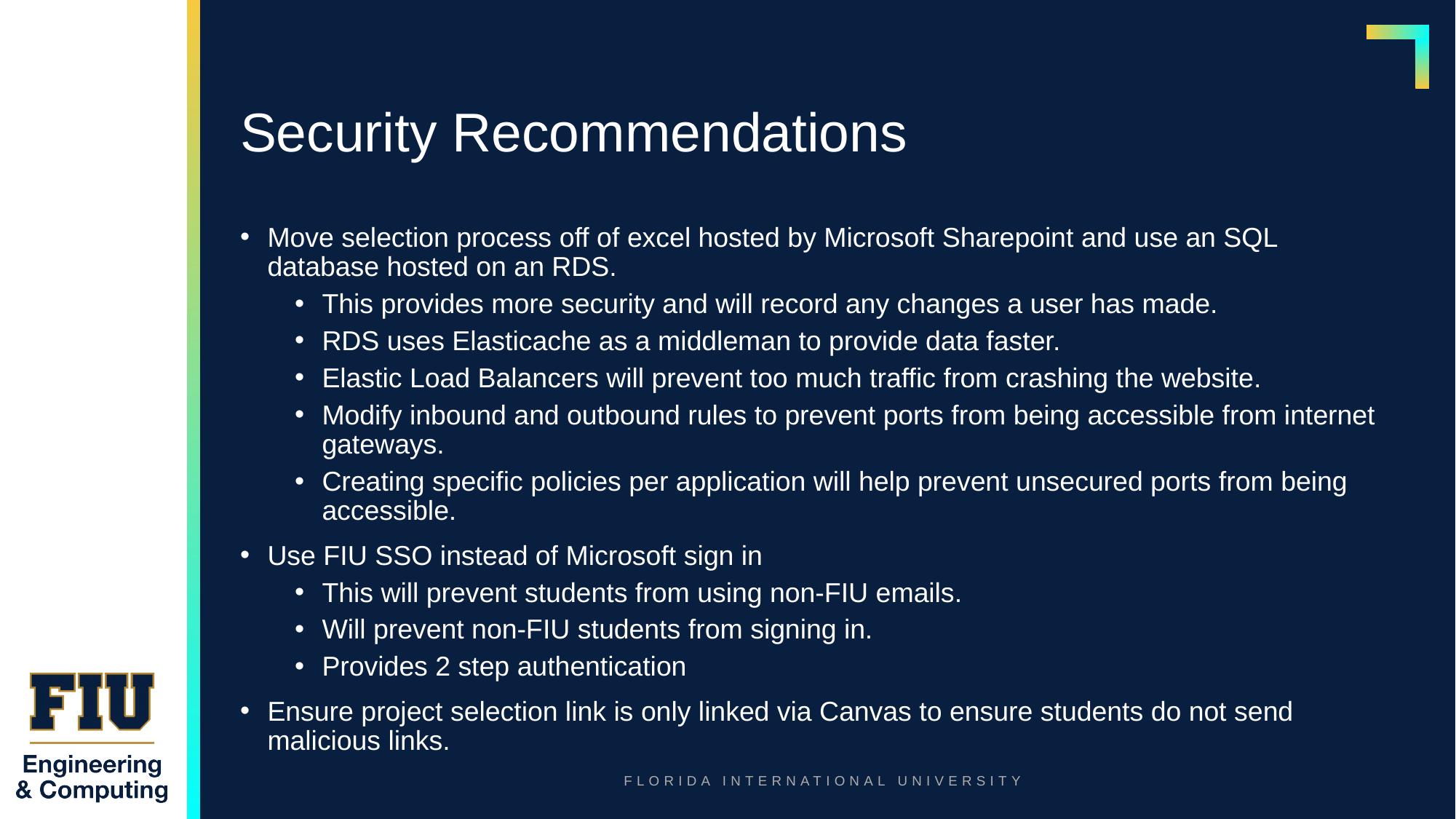

# Security Recommendations
Move selection process off of excel hosted by Microsoft Sharepoint and use an SQL database hosted on an RDS.
This provides more security and will record any changes a user has made.
RDS uses Elasticache as a middleman to provide data faster.
Elastic Load Balancers will prevent too much traffic from crashing the website.
Modify inbound and outbound rules to prevent ports from being accessible from internet gateways.
Creating specific policies per application will help prevent unsecured ports from being accessible.
Use FIU SSO instead of Microsoft sign in
This will prevent students from using non-FIU emails.
Will prevent non-FIU students from signing in.
Provides 2 step authentication
Ensure project selection link is only linked via Canvas to ensure students do not send malicious links.